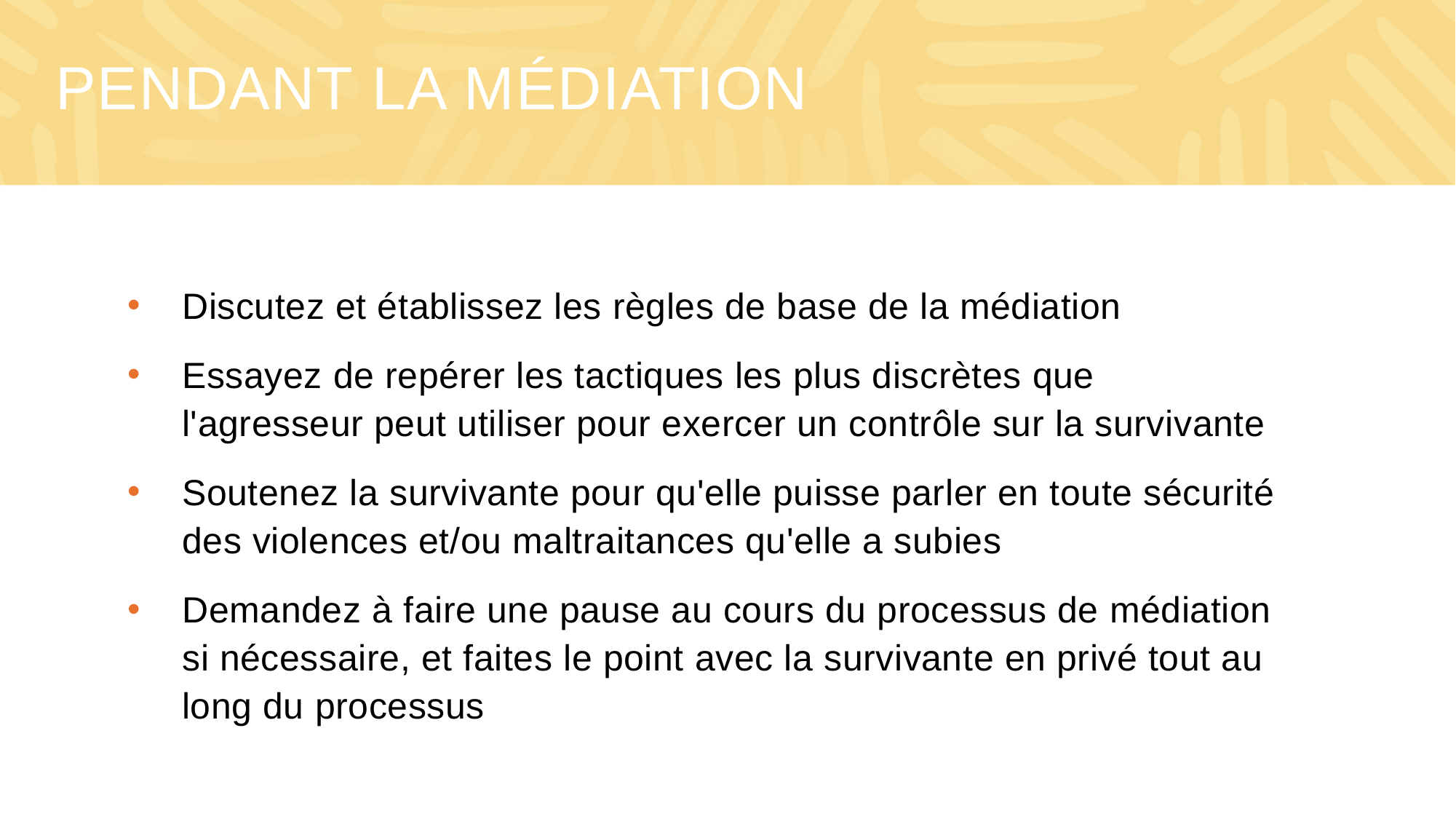

# Pendant la médiation
Discutez et établissez les règles de base de la médiation
Essayez de repérer les tactiques les plus discrètes que l'agresseur peut utiliser pour exercer un contrôle sur la survivante
Soutenez la survivante pour qu'elle puisse parler en toute sécurité des violences et/ou maltraitances qu'elle a subies
Demandez à faire une pause au cours du processus de médiation si nécessaire, et faites le point avec la survivante en privé tout au long du processus